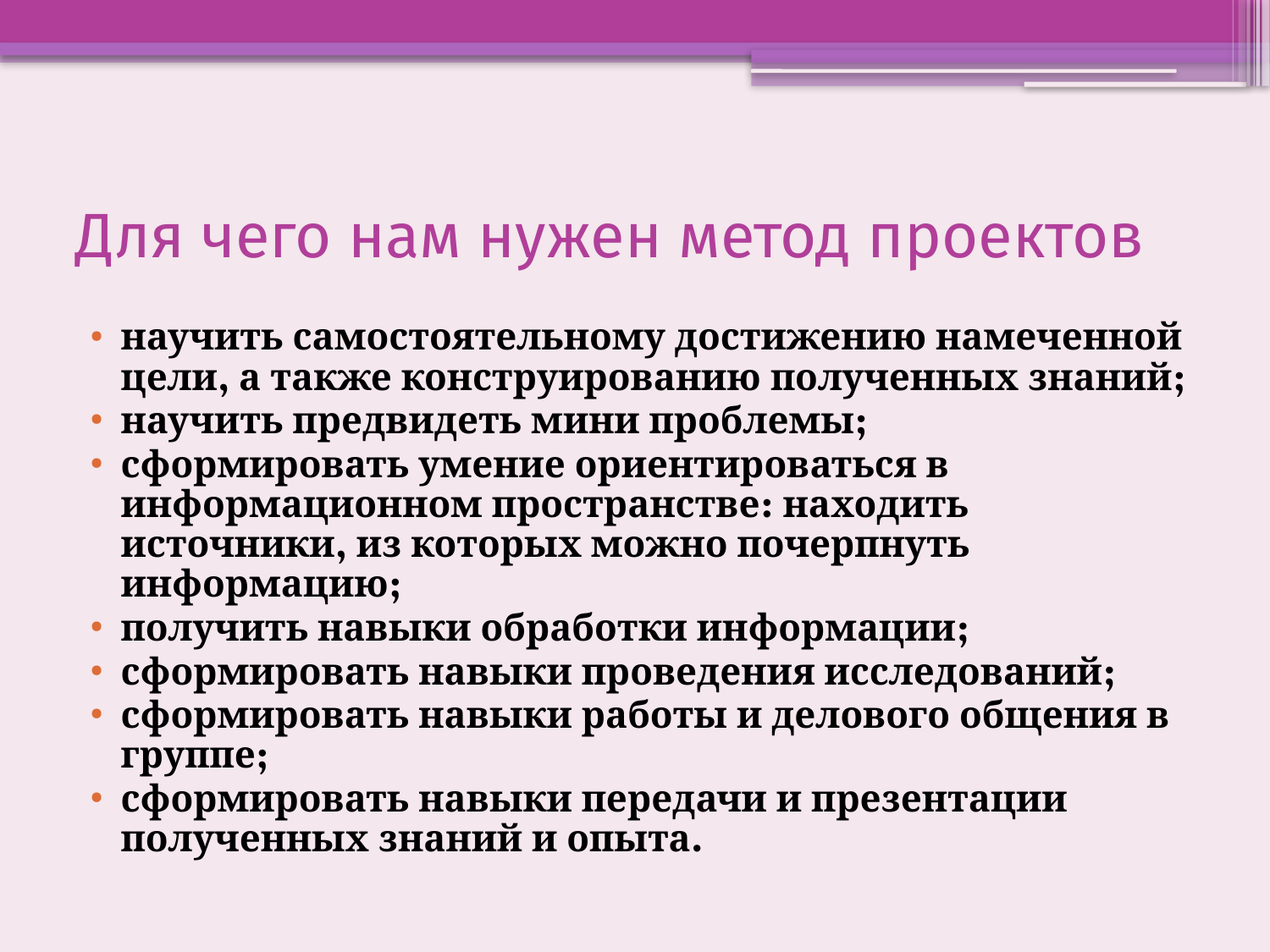

# Для чего нам нужен метод проектов
научить самостоятельному достижению намеченной цели, а также конструированию полученных знаний;
научить предвидеть мини проблемы;
сформировать умение ориентироваться в информационном пространстве: находить источники, из которых можно почерпнуть информацию;
получить навыки обработки информации;
сформировать навыки проведения исследований;
сформировать навыки работы и делового общения в группе;
сформировать навыки передачи и презентации полученных знаний и опыта.